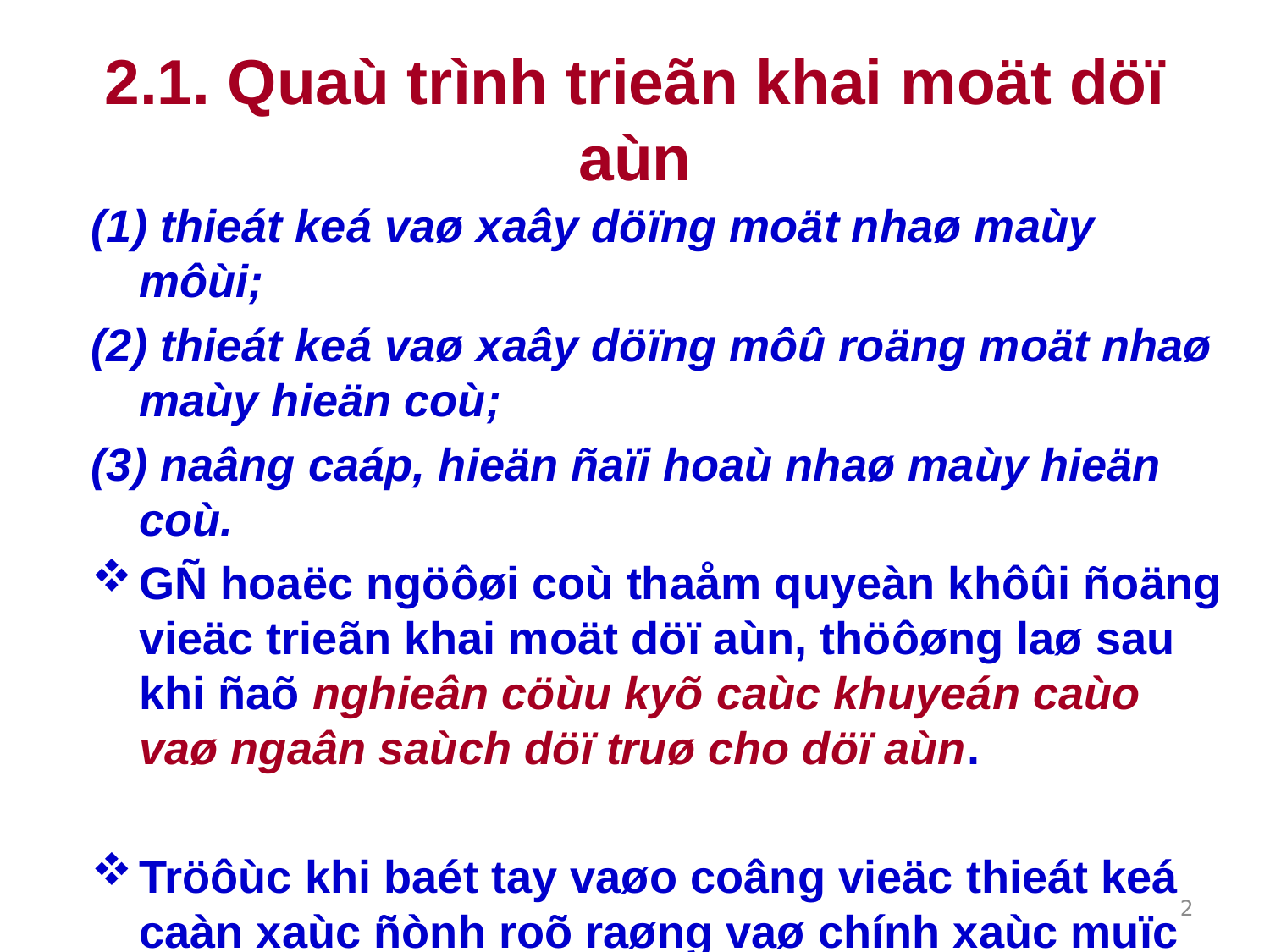

# 2.1. Quaù trình trieãn khai moät döï aùn
(1) thieát keá vaø xaây döïng moät nhaø maùy môùi;
(2) thieát keá vaø xaây döïng môû roäng moät nhaø maùy hieän coù;
(3) naâng caáp, hieän ñaïi hoaù nhaø maùy hieän coù.
GÑ hoaëc ngöôøi coù thaåm quyeàn khôûi ñoäng vieäc trieãn khai moät döï aùn, thöôøng laø sau khi ñaõ nghieân cöùu kyõ caùc khuyeán caùo vaø ngaân saùch döï truø cho döï aùn.

Tröôùc khi baét tay vaøo coâng vieäc thieát keá caàn xaùc ñònh roõ raøng vaø chính xaùc muïc tieâu cuûa döï aùn, caùc soá lieäu nghieân cöùu thí nghieäm vaø saûn xuaát thöû vaø nhöõng yeâu caàu thích hôïp khaùc veà maët chuyeân moân.
2